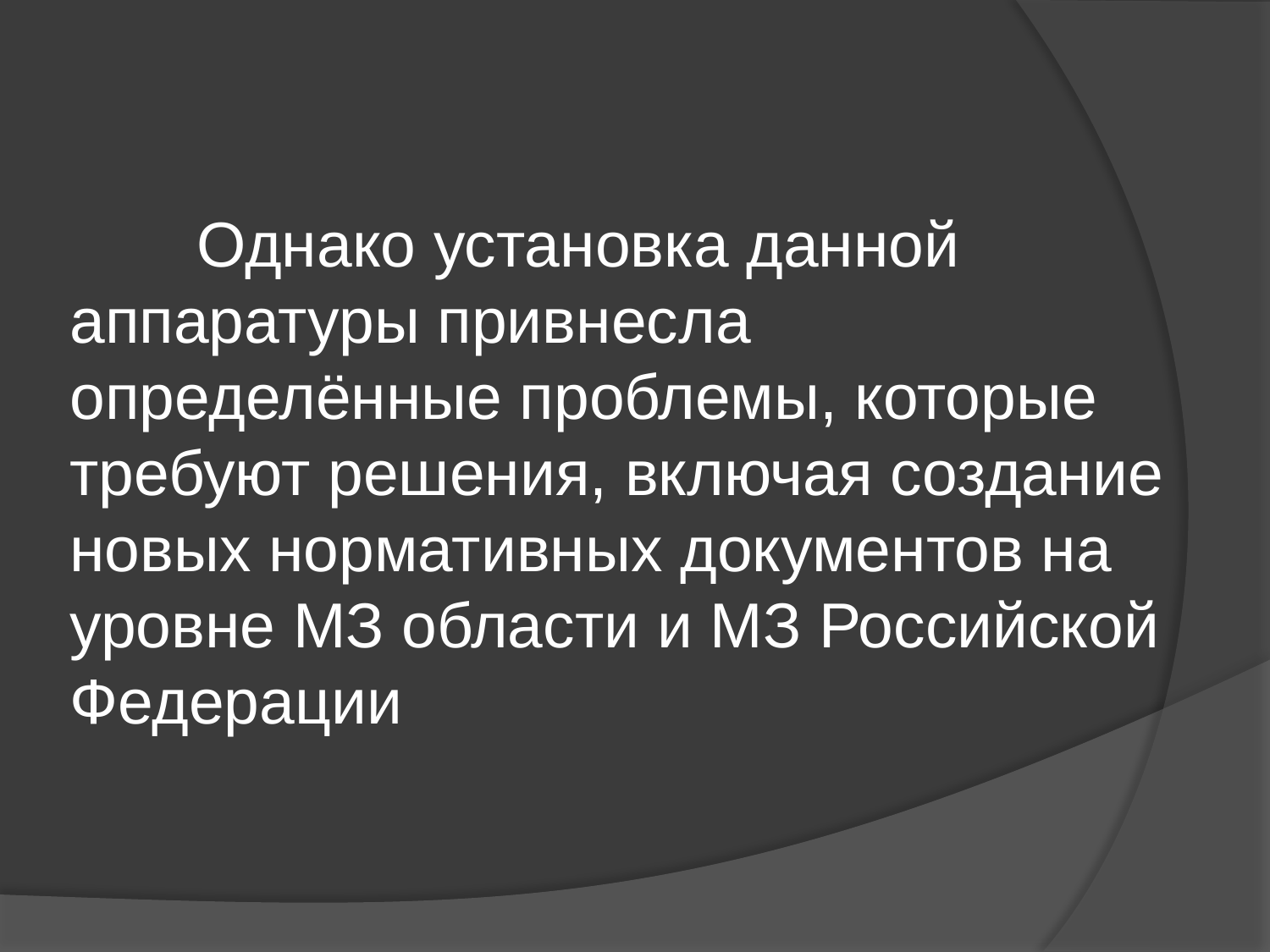

# Однако установка данной аппаратуры привнесла определённые проблемы, которые требуют решения, включая создание новых нормативных документов на уровне МЗ области и МЗ Российской Федерации